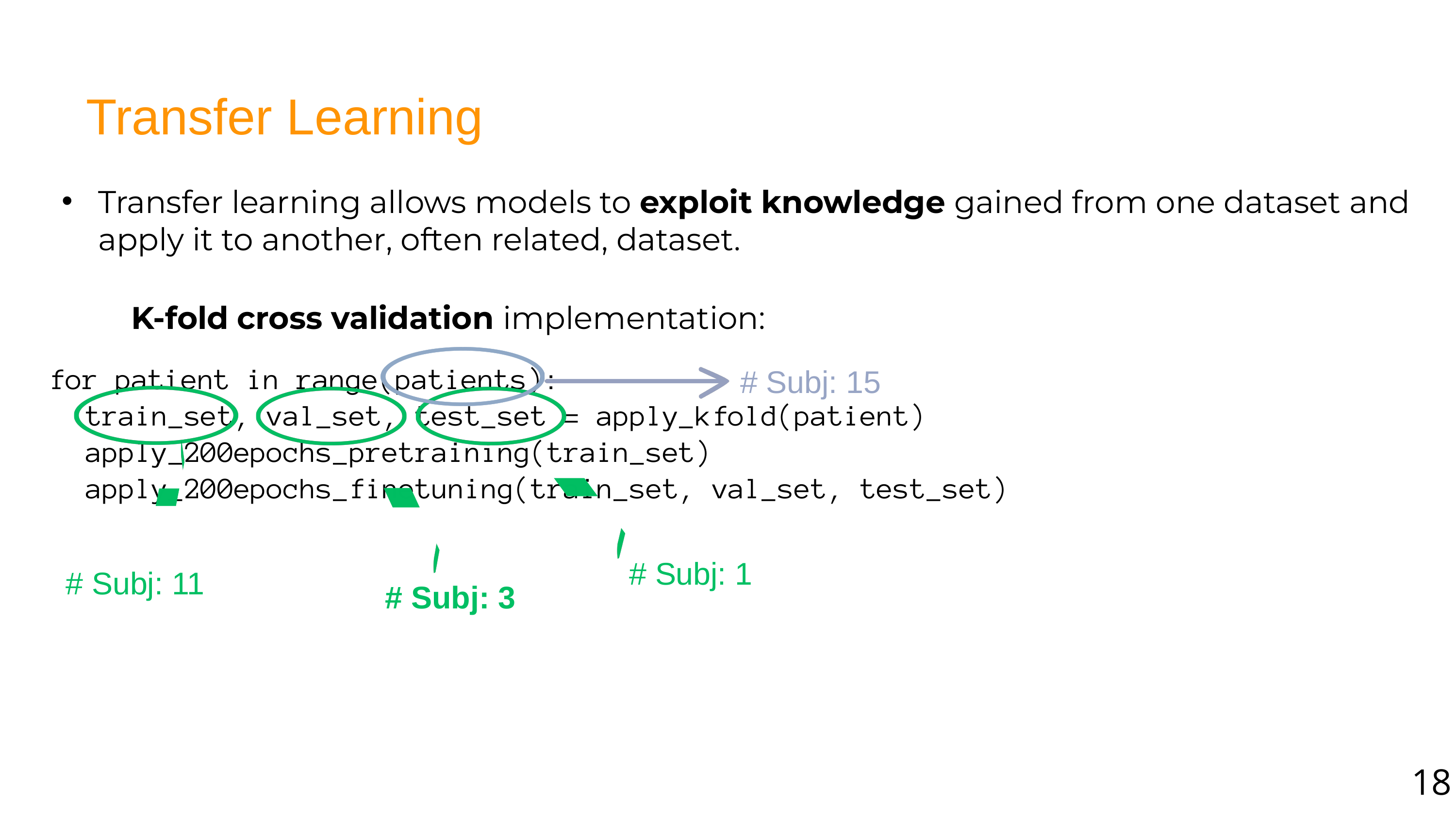

Transfer Learning
Transfer learning allows models to exploit knowledge gained from one dataset and apply it to another, often related, dataset.
K-fold cross validation implementation:

for patient in range(patients):
train_set, val_set, test_set = apply_kfold(patient)
apply_200epochs_pretraining(train_set)
apply_200epochs_finetuning(train_set, val_set, test_set)
# Subj: 15

# Subj: 1
# Subj: 11
# Subj: 3
18